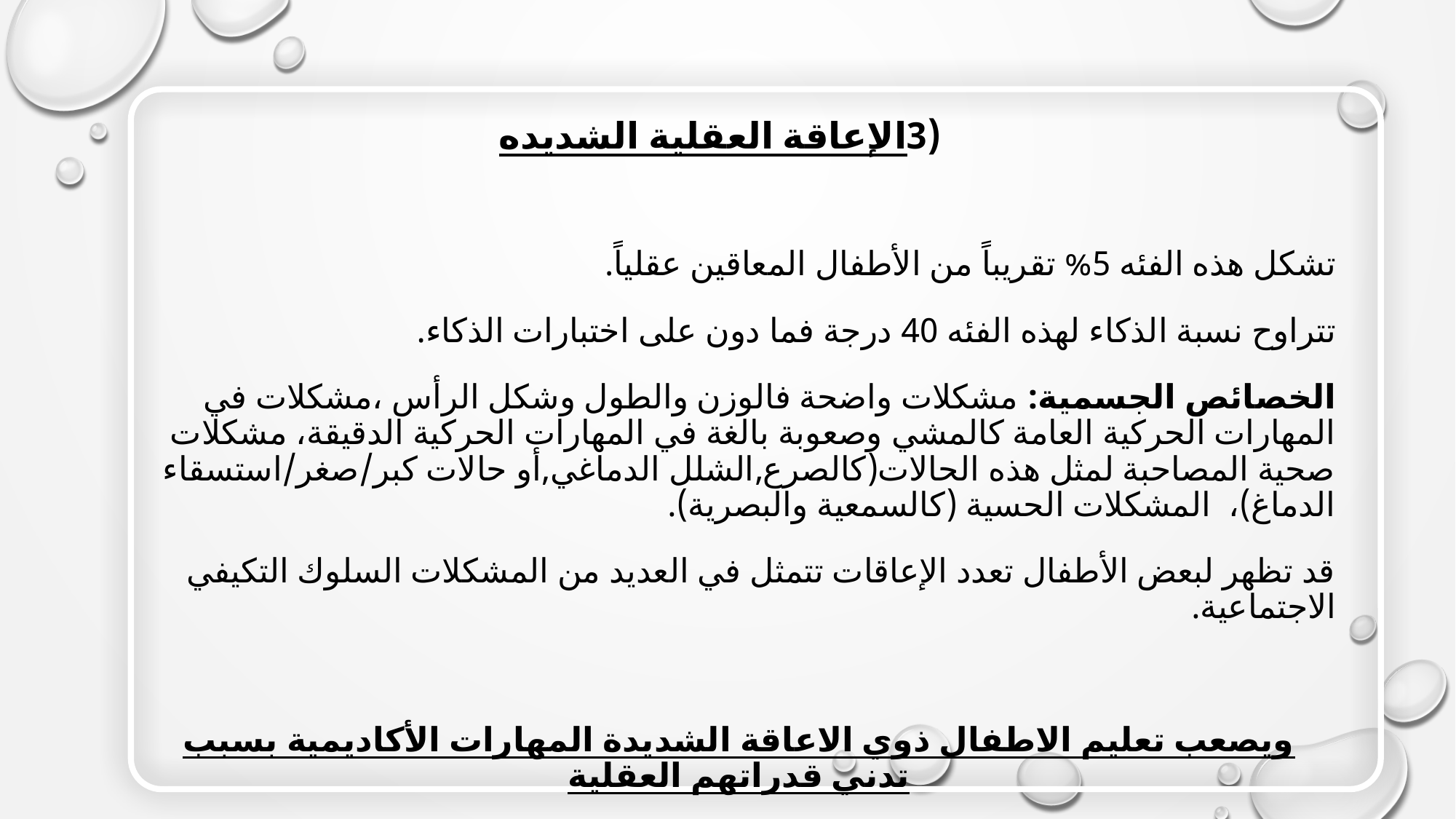

(3الإعاقة العقلية الشديده

تشكل هذه الفئه 5% تقريباً من الأطفال المعاقين عقلياً.
تتراوح نسبة الذكاء لهذه الفئه 40 درجة فما دون على اختبارات الذكاء.
الخصائص الجسمية: مشكلات واضحة فالوزن والطول وشكل الرأس ،مشكلات في المهارات الحركية العامة كالمشي وصعوبة بالغة في المهارات الحركية الدقيقة، مشكلات صحية المصاحبة لمثل هذه الحالات(كالصرع,الشلل الدماغي,أو حالات كبر/صغر/استسقاء الدماغ)،  المشكلات الحسية (كالسمعية والبصرية).
قد تظهر لبعض الأطفال تعدد الإعاقات تتمثل في العديد من المشكلات السلوك التكيفي الاجتماعية.

ويصعب تعليم الاطفال ذوي الاعاقة الشديدة المهارات الأكاديمية بسبب تدني قدراتهم العقلية